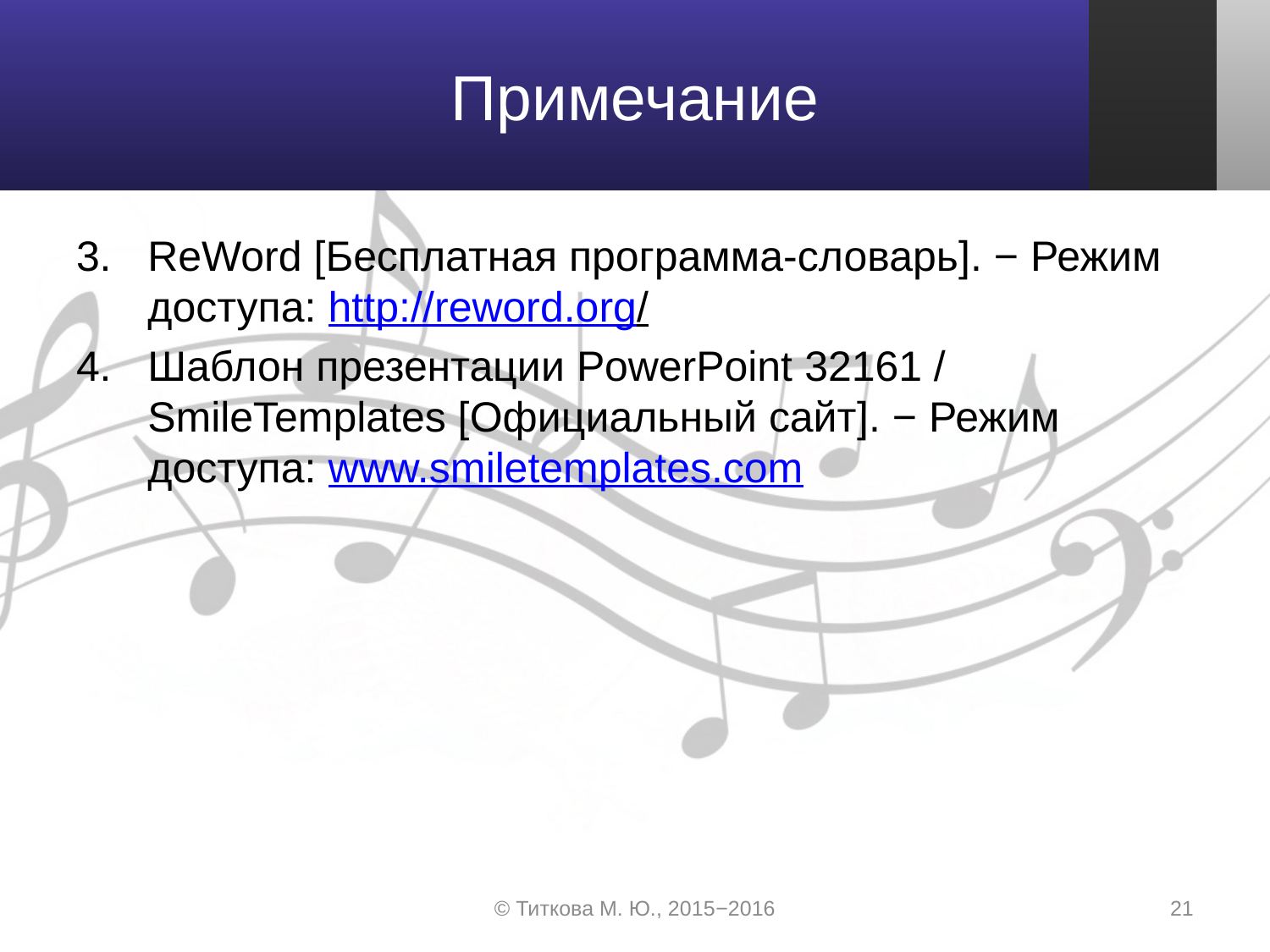

# Примечание
ReWord [Бесплатная программа-словарь]. − Режим доступа: http://reword.org/
Шаблон презентации PowerPoint 32161 / SmileTemplates [Официальный сайт]. − Режим доступа: www.smiletemplates.com

© Титкова М. Ю., 2015−2016
21